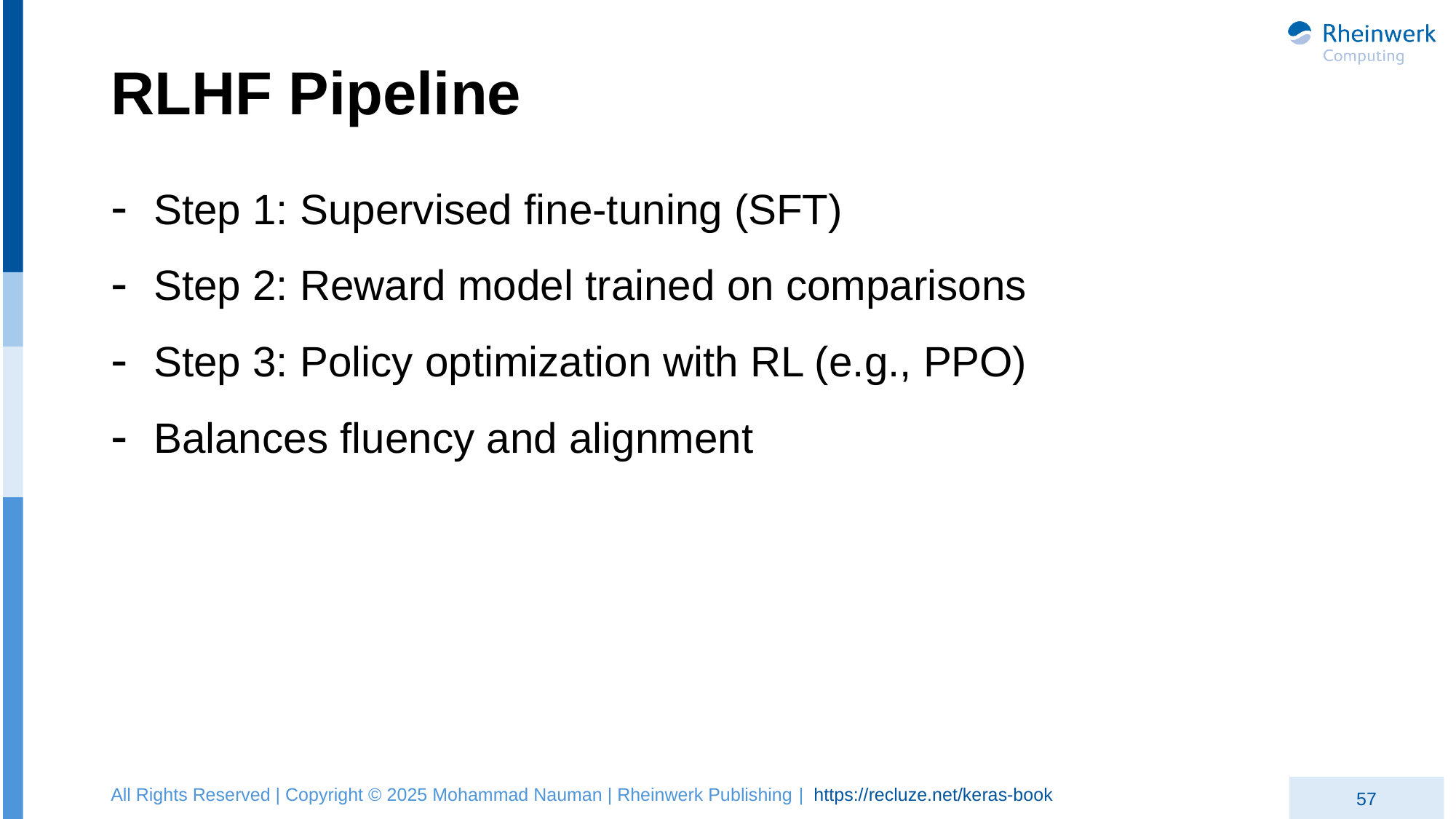

# RLHF Pipeline
Step 1: Supervised fine-tuning (SFT)
Step 2: Reward model trained on comparisons
Step 3: Policy optimization with RL (e.g., PPO)
Balances fluency and alignment